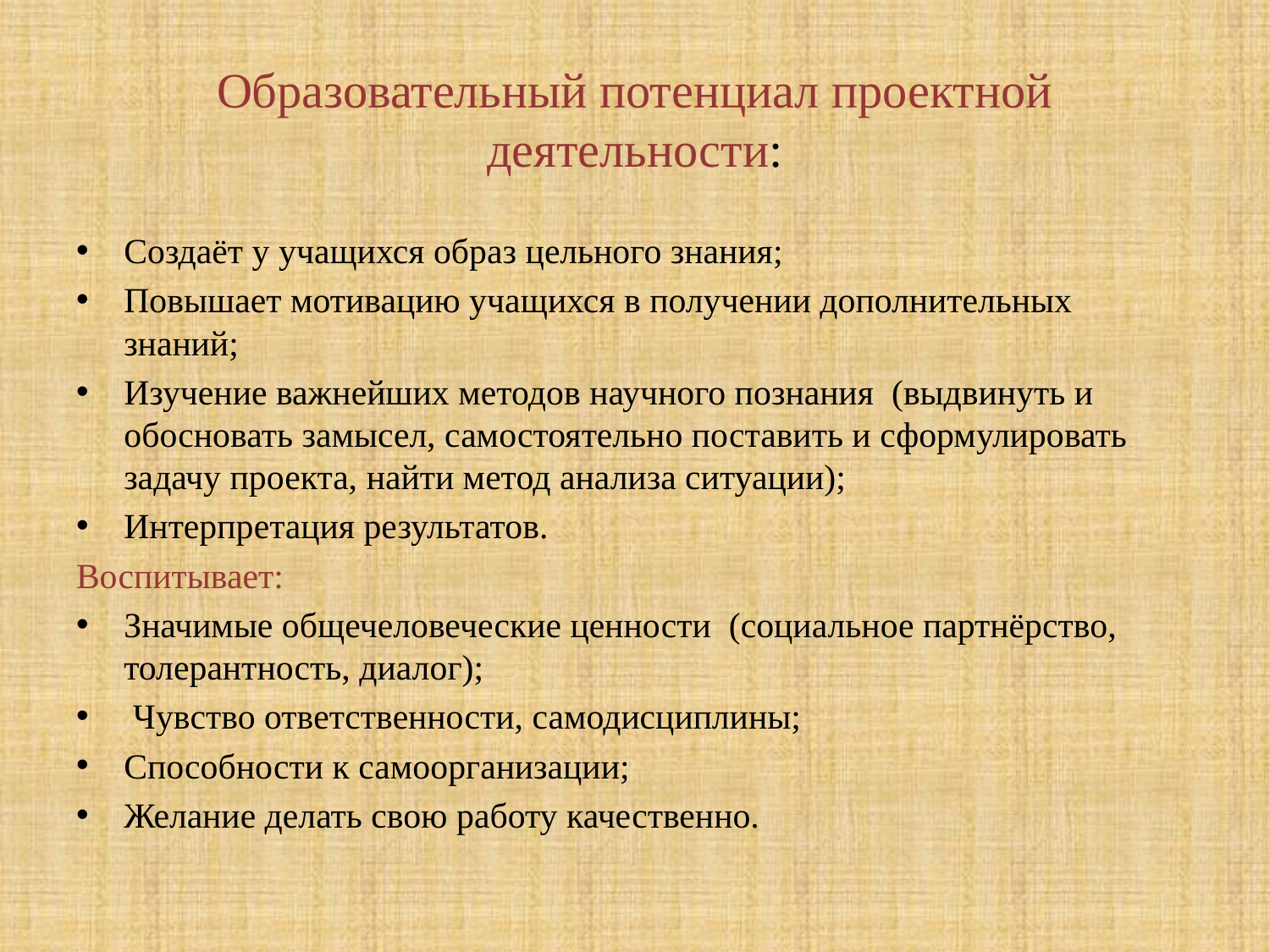

# Образовательный потенциал проектной деятельности:
Создаёт у учащихся образ цельного знания;
Повышает мотивацию учащихся в получении дополнительных знаний;
Изучение важнейших методов научного познания  (выдвинуть и обосновать замысел, самостоятельно поставить и сформулировать задачу проекта, найти метод анализа ситуации);
Интерпретация результатов.
Воспитывает:
Значимые общечеловеческие ценности  (социальное партнёрство, толерантность, диалог);
 Чувство ответственности, самодисциплины;
Способности к самоорганизации;
Желание делать свою работу качественно.